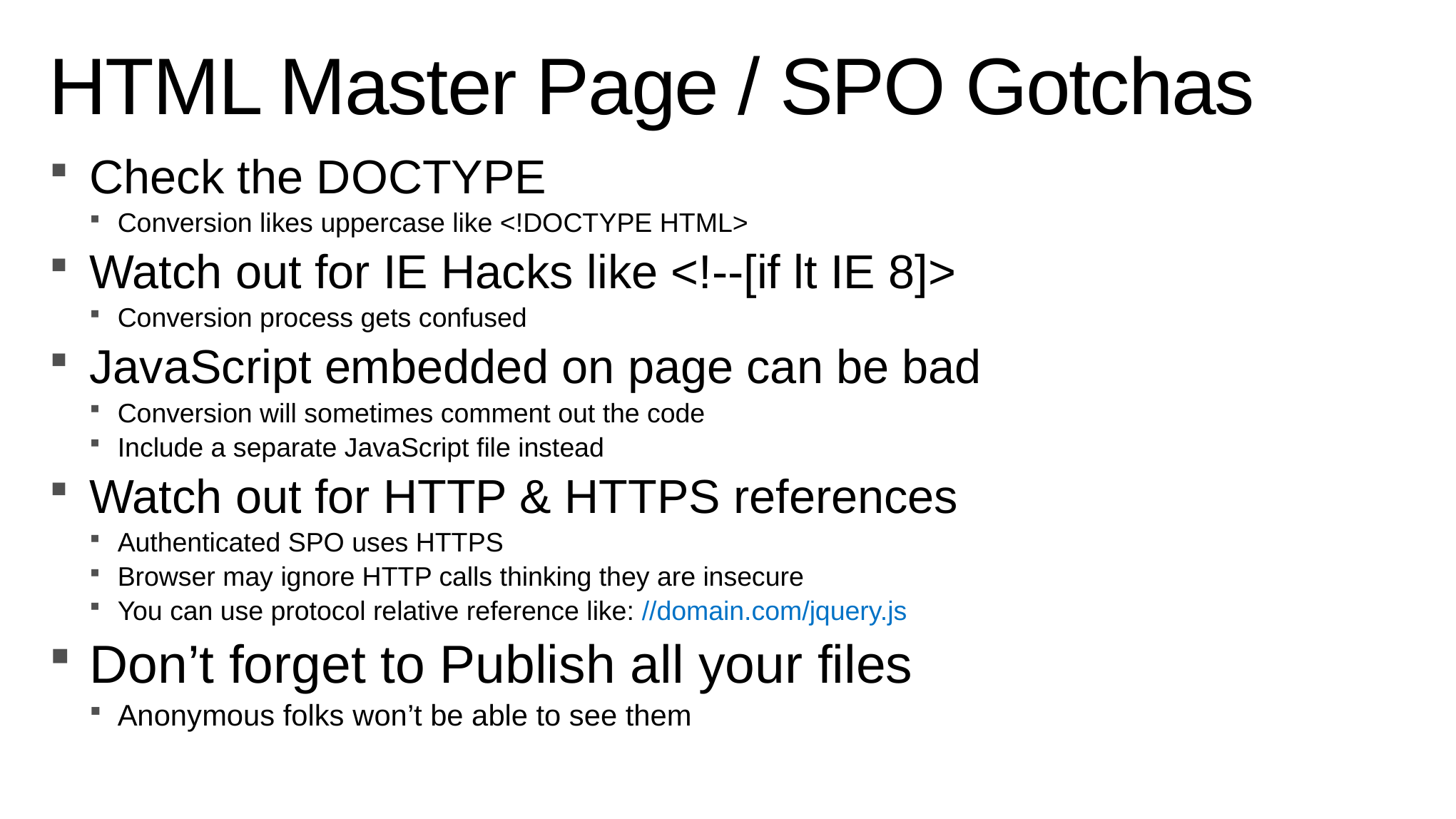

# HTML Master Page / SPO Gotchas
Check the DOCTYPE
Conversion likes uppercase like <!DOCTYPE HTML>
Watch out for IE Hacks like <!--[if lt IE 8]>
Conversion process gets confused
JavaScript embedded on page can be bad
Conversion will sometimes comment out the code
Include a separate JavaScript file instead
Watch out for HTTP & HTTPS references
Authenticated SPO uses HTTPS
Browser may ignore HTTP calls thinking they are insecure
You can use protocol relative reference like: //domain.com/jquery.js
Don’t forget to Publish all your files
Anonymous folks won’t be able to see them